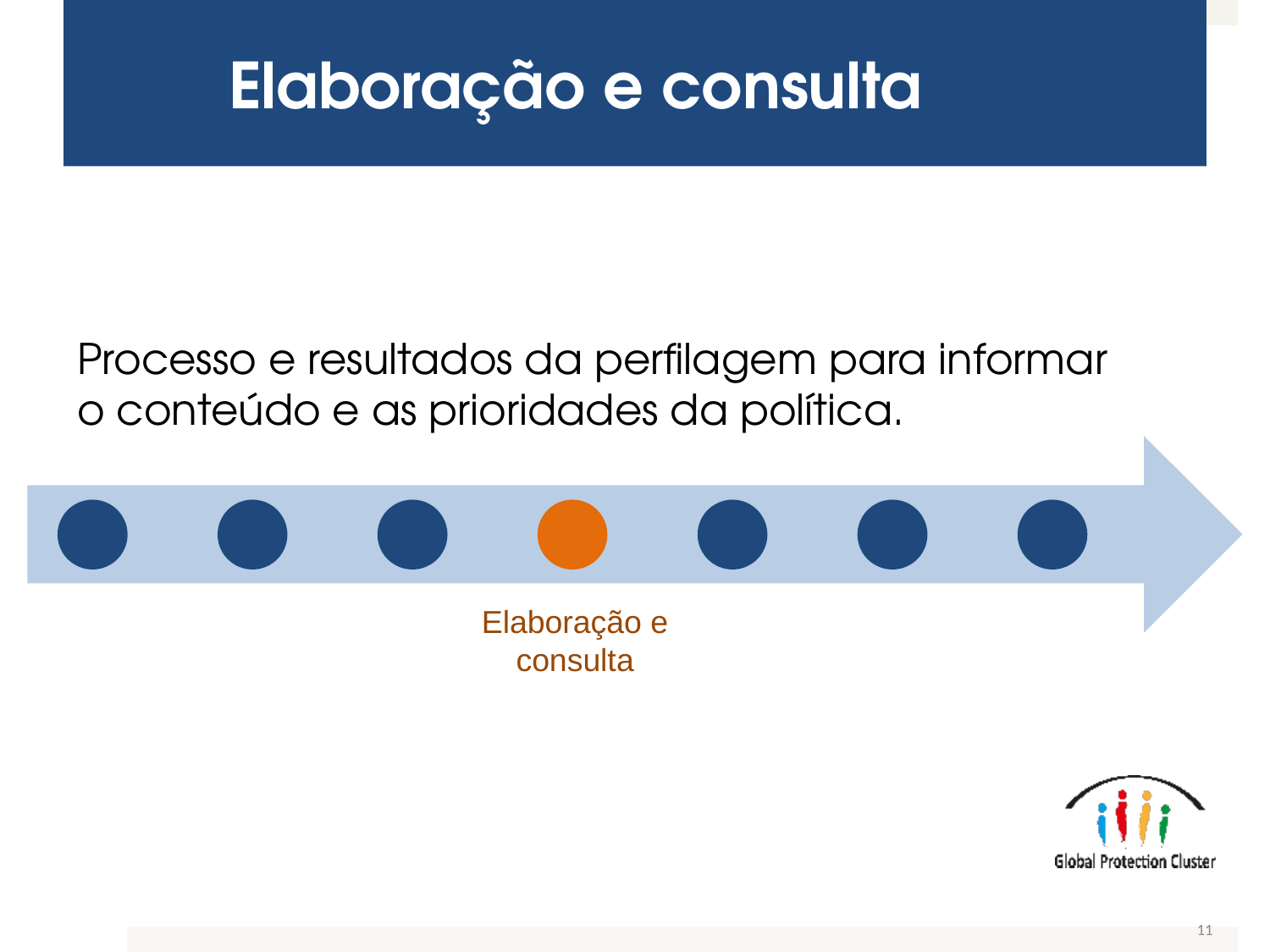

# Elaboração e consulta
Processo e resultados da perfilagem para informar o conteúdo e as prioridades da política.

Elaboração e consulta